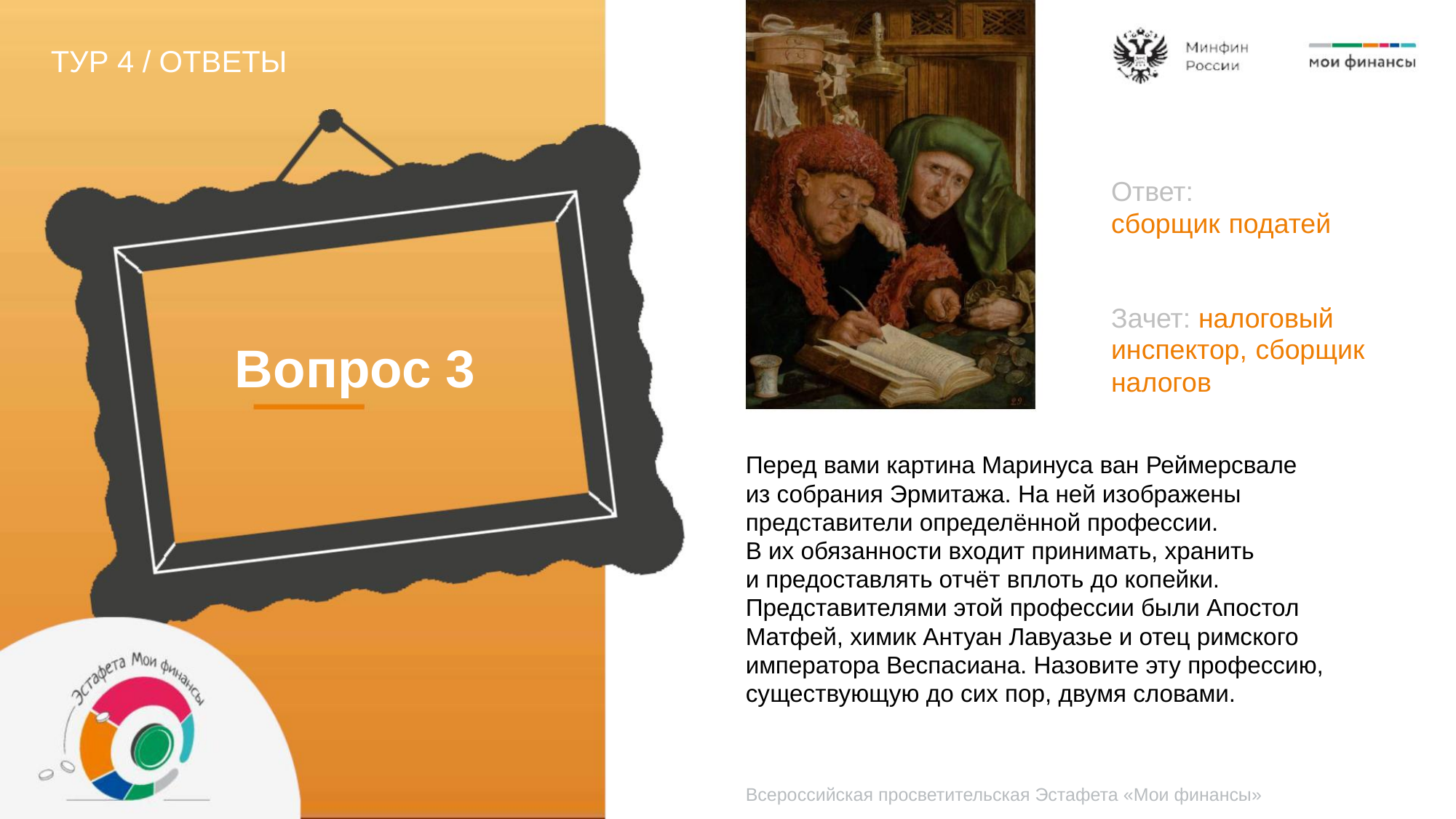

ТУР 4 / ОТВЕТЫ
Ответ:
сборщик податей
Зачет: налоговый
инспектор, сборщик
налогов
Вопрос 3
Перед вами картина Маринуса ван Реймерсвале
из собрания Эрмитажа. На ней изображены
представители определённой профессии.
В их обязанности входит принимать, хранить
и предоставлять отчёт вплоть до копейки.
Представителями этой профессии были Апостол
Матфей, химик Антуан Лавуазье и отец римского
императора Веспасиана. Назовите эту профессию,
существующую до сих пор, двумя словами.
Всероссийская просветительская Эстафета «Мои финансы»